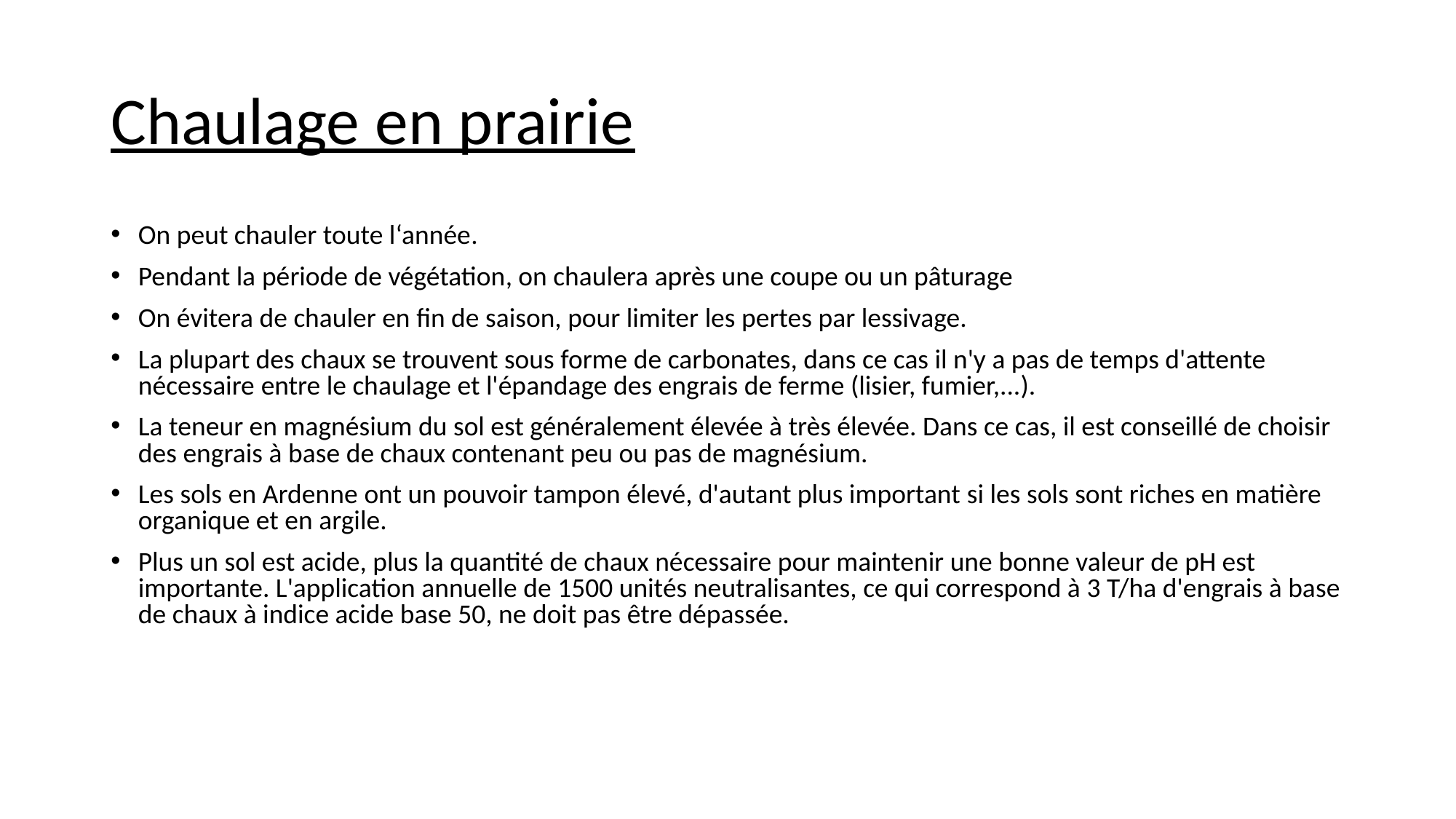

# Chaulage en prairie
On peut chauler toute l‘année.
Pendant la période de végétation, on chaulera après une coupe ou un pâturage
On évitera de chauler en fin de saison, pour limiter les pertes par lessivage.
La plupart des chaux se trouvent sous forme de carbonates, dans ce cas il n'y a pas de temps d'attente nécessaire entre le chaulage et l'épandage des engrais de ferme (lisier, fumier,...).
La teneur en magnésium du sol est généralement élevée à très élevée. Dans ce cas, il est conseillé de choisir des engrais à base de chaux contenant peu ou pas de magnésium.
Les sols en Ardenne ont un pouvoir tampon élevé, d'autant plus important si les sols sont riches en matière organique et en argile.
Plus un sol est acide, plus la quantité de chaux nécessaire pour maintenir une bonne valeur de pH est importante. L'application annuelle de 1500 unités neutralisantes, ce qui correspond à 3 T/ha d'engrais à base de chaux à indice acide base 50, ne doit pas être dépassée.